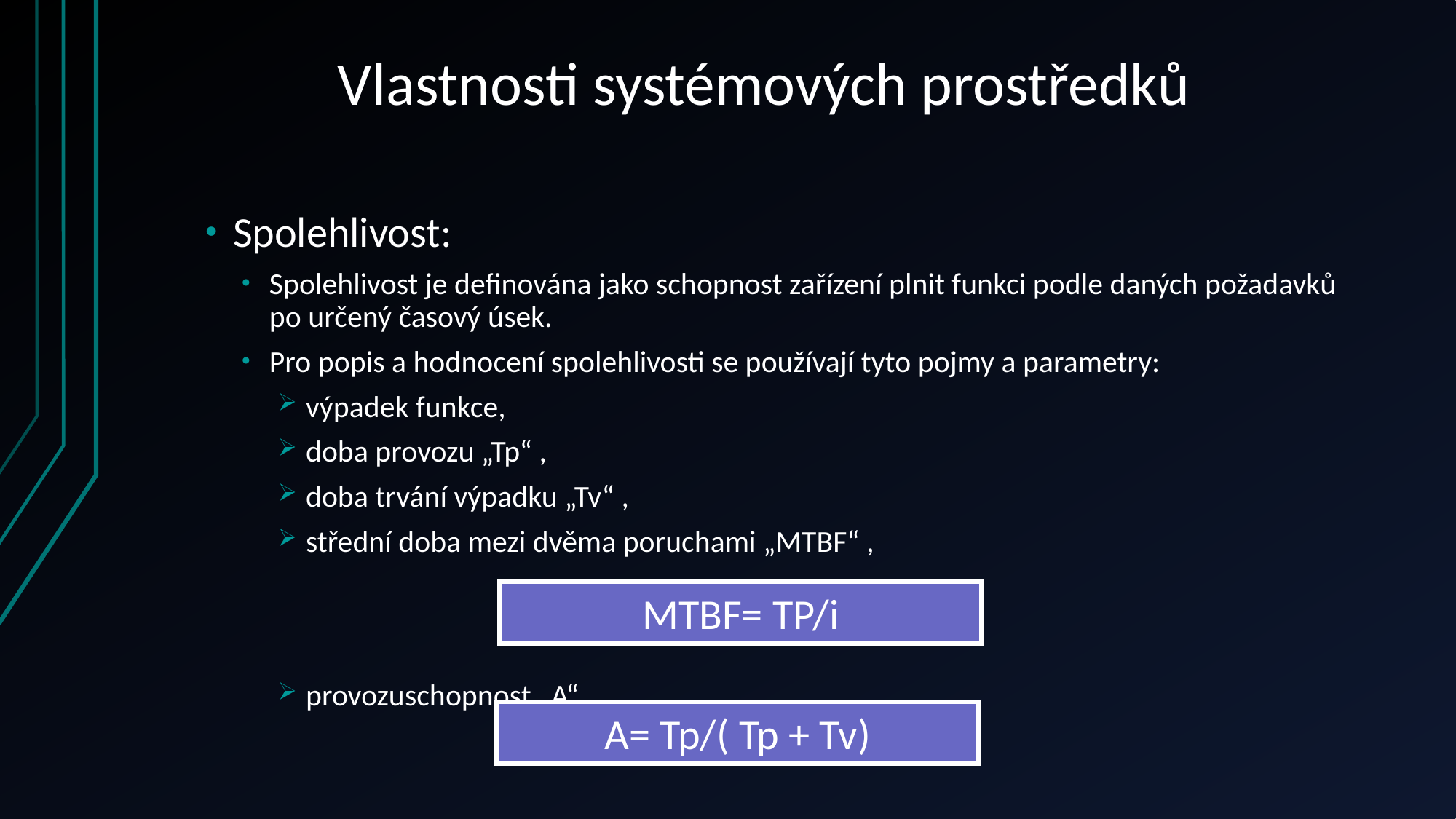

# Vlastnosti systémových prostředků
Spolehlivost:
Spolehlivost je definována jako schopnost zařízení plnit funkci podle daných požadavků po určený časový úsek.
Pro popis a hodnocení spolehlivosti se používají tyto pojmy a parametry:
výpadek funkce,
doba provozu „Tp“ ,
doba trvání výpadku „Tv“ ,
střední doba mezi dvěma poruchami „MTBF“ ,

provozuschopnost „A“ .
MTBF= TP/i
A= Tp/( Tp + Tv)